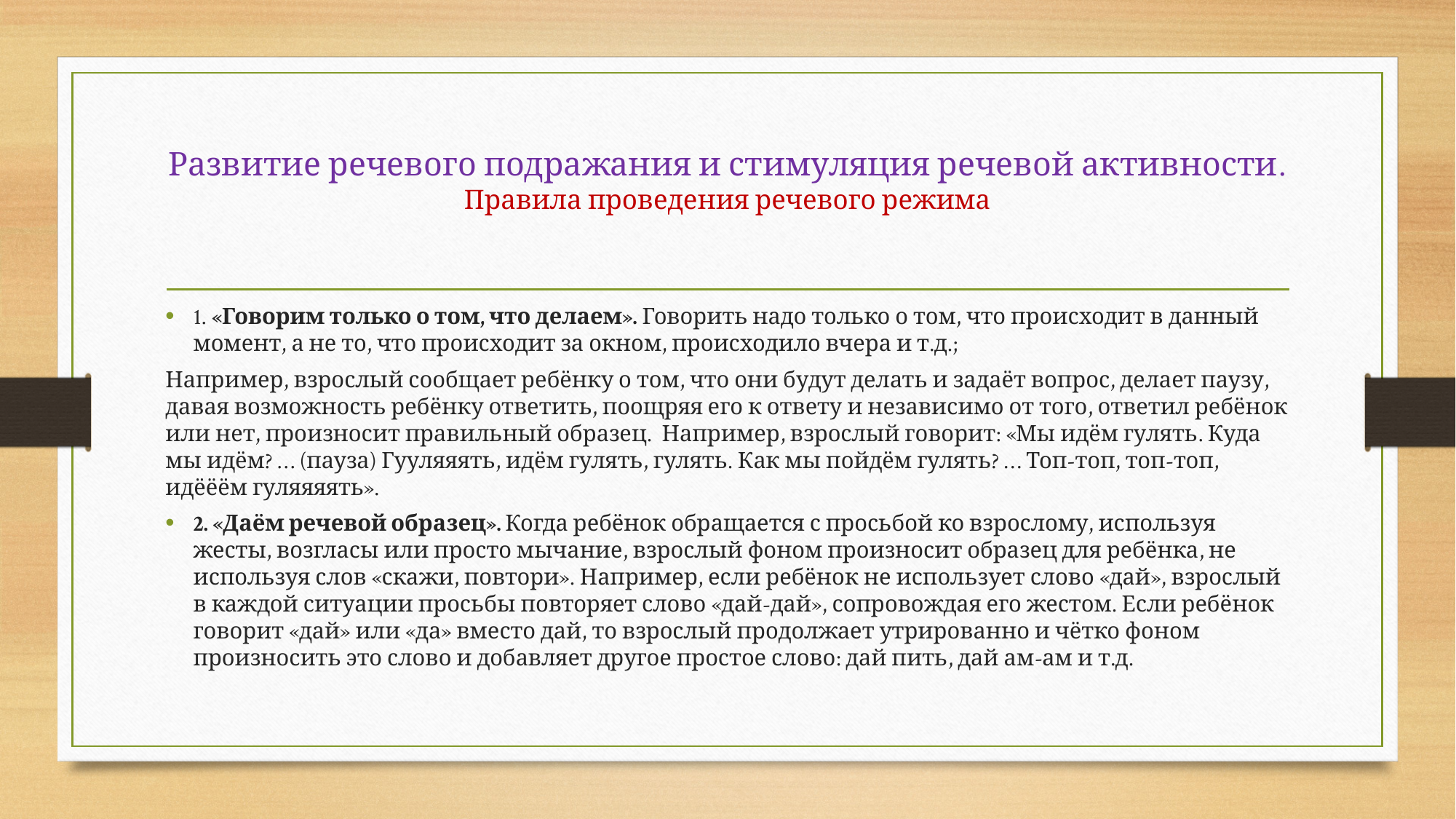

# Развитие речевого подражания и стимуляция речевой активности. Правила проведения речевого режима
1. «Говорим только о том, что делаем». Говорить надо только о том, что происходит в данный момент, а не то, что происходит за окном, происходило вчера и т.д.;
Например, взрослый сообщает ребёнку о том, что они будут делать и задаёт вопрос, делает паузу, давая возможность ребёнку ответить, поощряя его к ответу и независимо от того, ответил ребёнок или нет, произносит правильный образец.  Например, взрослый говорит: «Мы идём гулять. Куда мы идём? … (пауза) Гууляяять, идём гулять, гулять. Как мы пойдём гулять? … Топ-топ, топ-топ, идёёём гуляяяять».
2. «Даём речевой образец». Когда ребёнок обращается с просьбой ко взрослому, используя жесты, возгласы или просто мычание, взрослый фоном произносит образец для ребёнка, не используя слов «скажи, повтори». Например, если ребёнок не использует слово «дай», взрослый в каждой ситуации просьбы повторяет слово «дай-дай», сопровождая его жестом. Если ребёнок говорит «дай» или «да» вместо дай, то взрослый продолжает утрированно и чётко фоном произносить это слово и добавляет другое простое слово: дай пить, дай ам-ам и т.д.